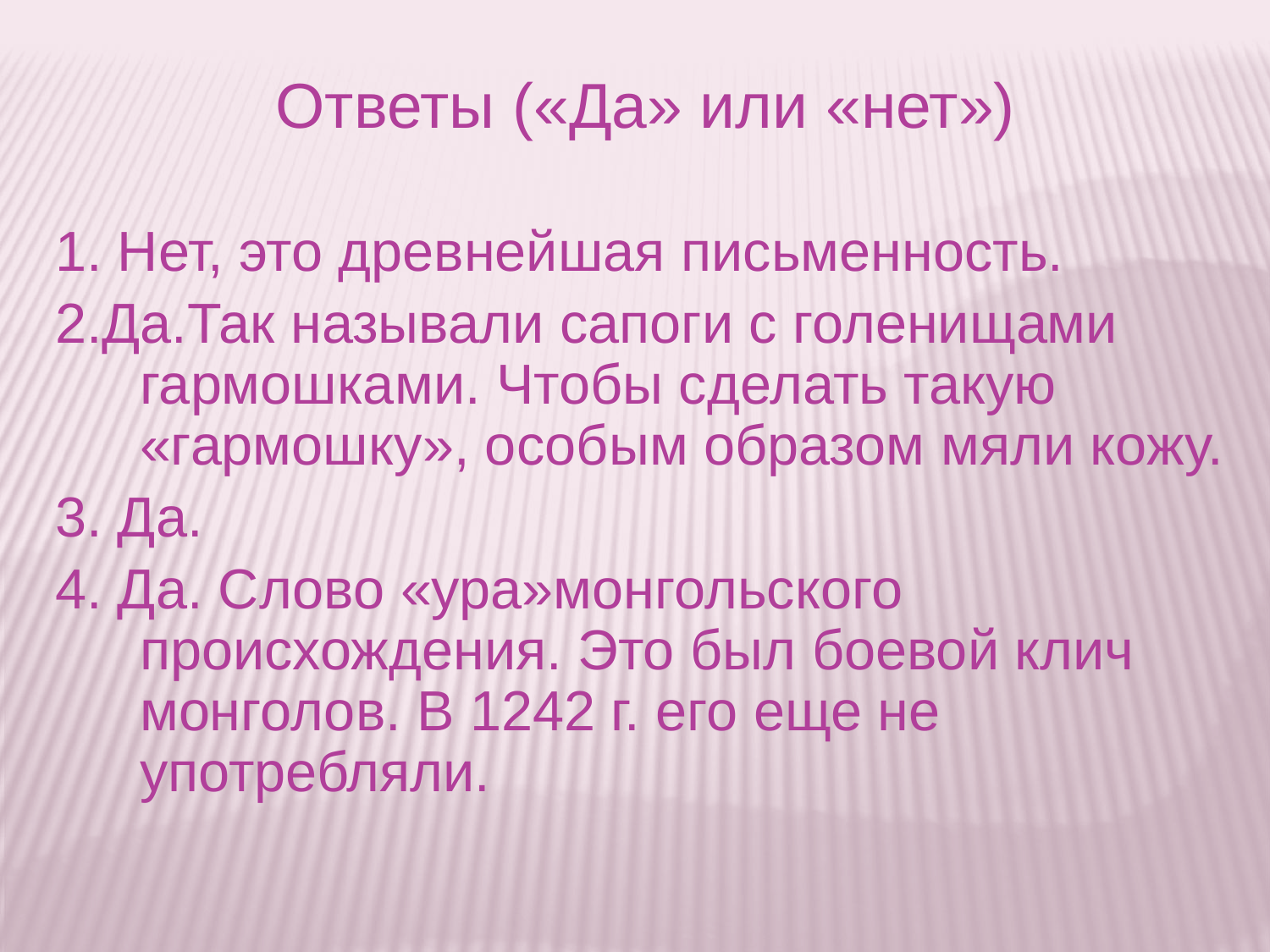

1. Нет, это древнейшая письменность.
2.Да.Так называли сапоги с голенищами гармошками. Чтобы сделать такую «гармошку», особым образом мяли кожу.
3. Да.
4. Да. Слово «ура»монгольского происхождения. Это был боевой клич монголов. В 1242 г. его еще не употребляли.

Ответы («Да» или «нет»)